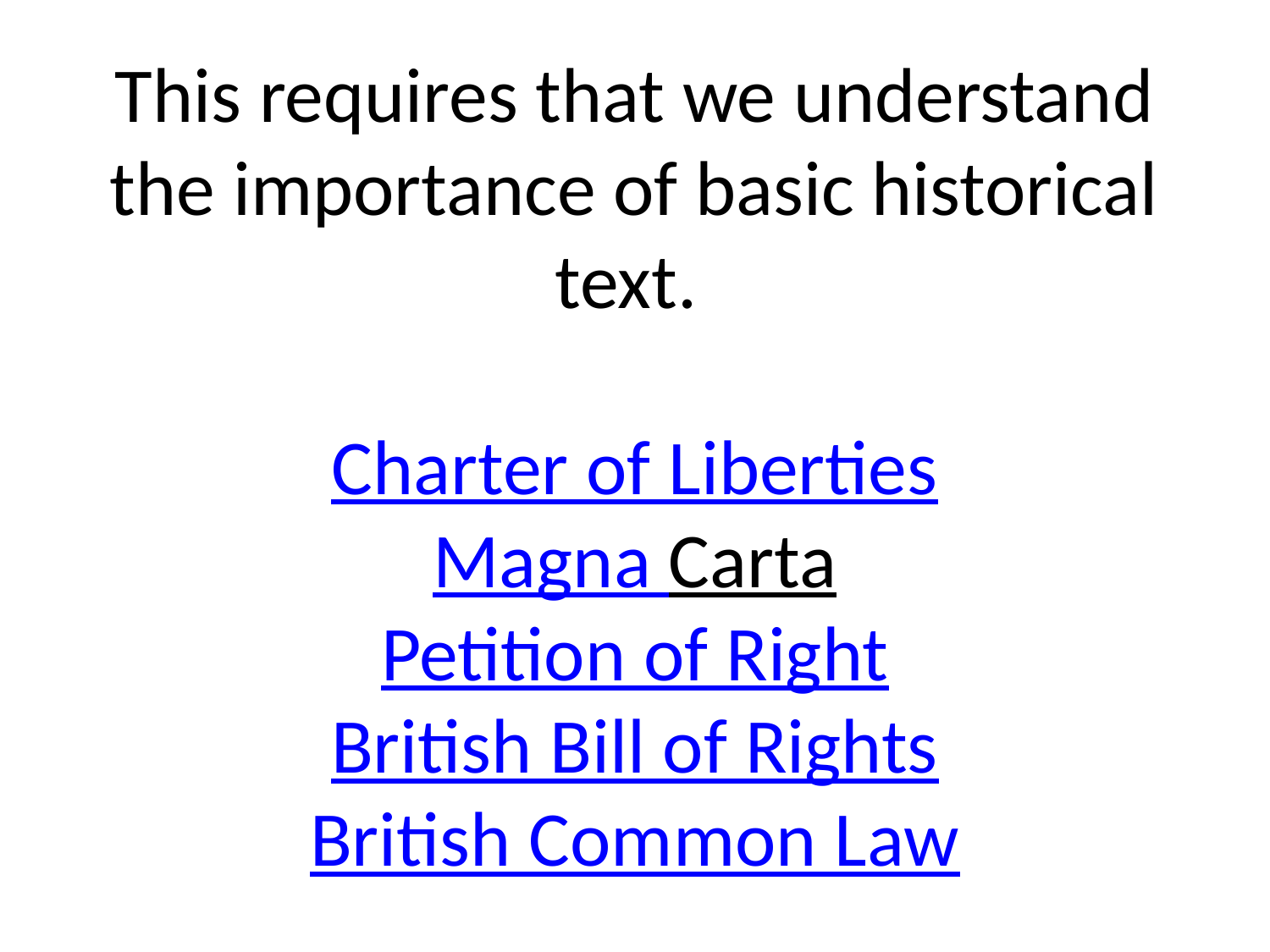

# This requires that we understand the importance of basic historical text. Charter of Liberties Magna Carta Petition of Right British Bill of Rights British Common Law